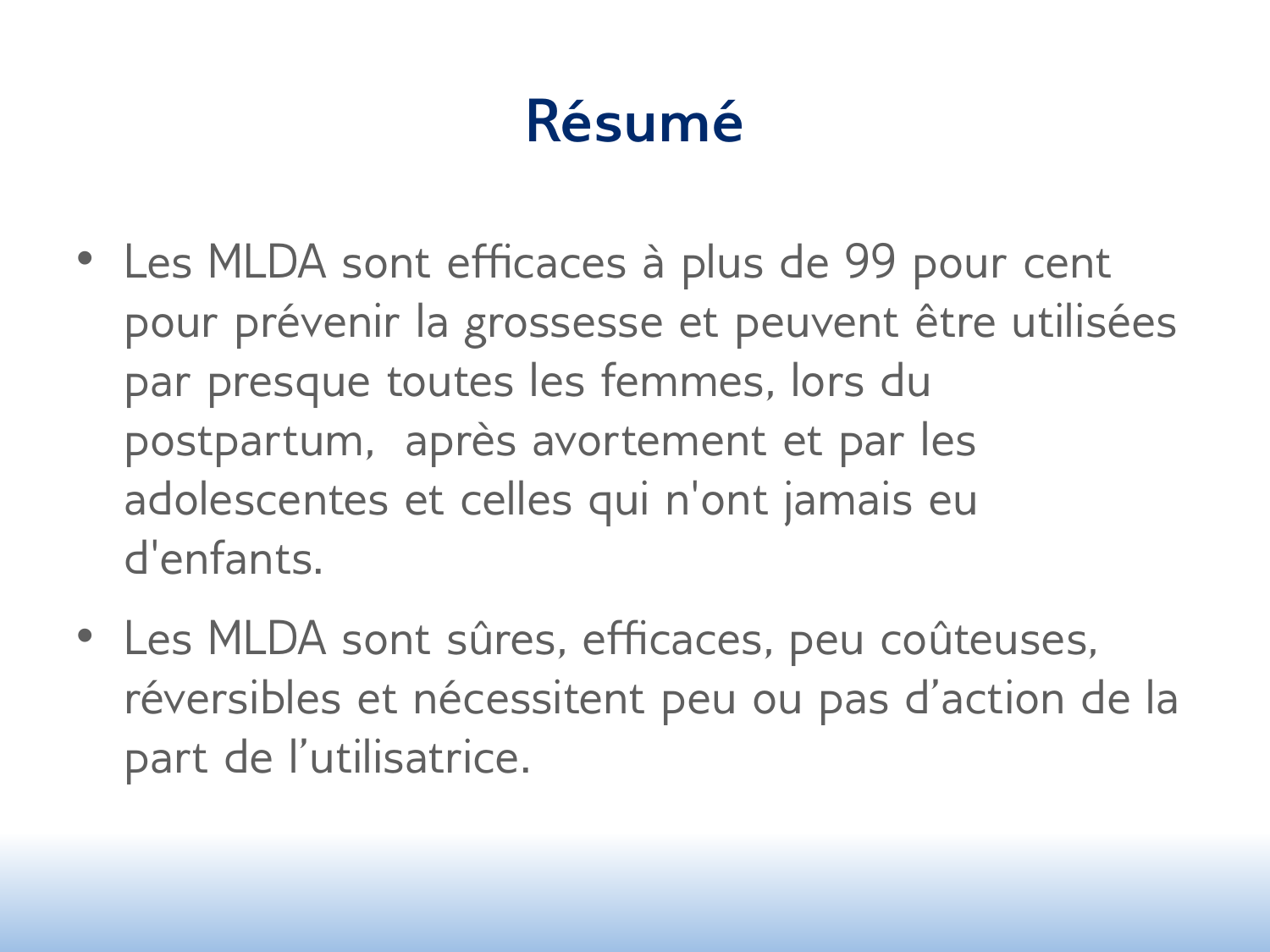

# Résumé
Les MLDA sont efficaces à plus de 99 pour cent pour prévenir la grossesse et peuvent être utilisées par presque toutes les femmes, lors du postpartum,  après avortement et par les adolescentes et celles qui n'ont jamais eu d'enfants.
Les MLDA sont sûres, efficaces, peu coûteuses, réversibles et nécessitent peu ou pas d’action de la part de l’utilisatrice.